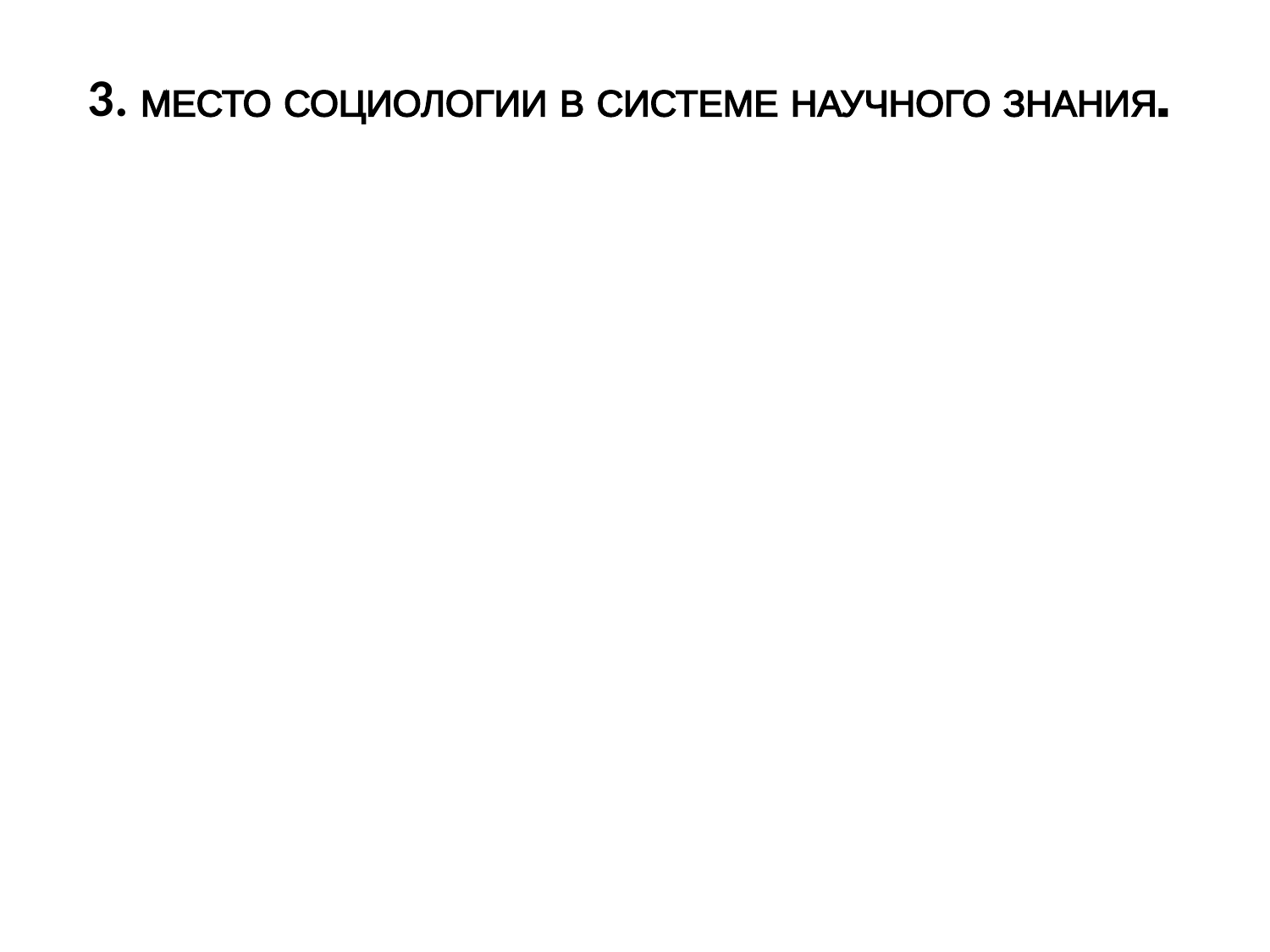

# 3. МЕСТО СОЦИОЛОГИИ В СИСТЕМЕ НАУЧНОГО ЗНАНИЯ.